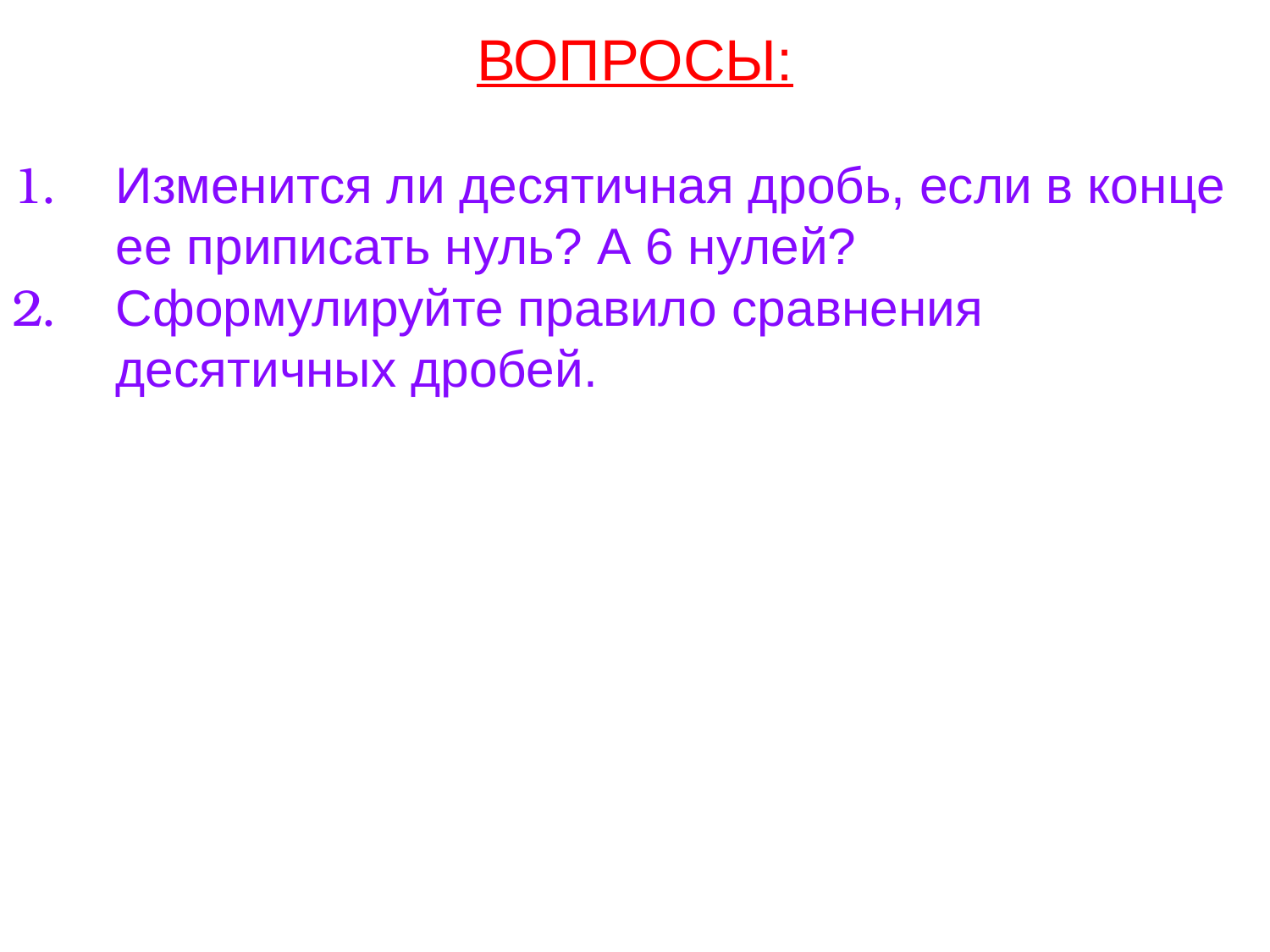

ВОПРОСЫ:
Изменится ли десятичная дробь, если в конце ее приписать нуль? А 6 нулей?
Сформулируйте правило сравнения десятичных дробей.